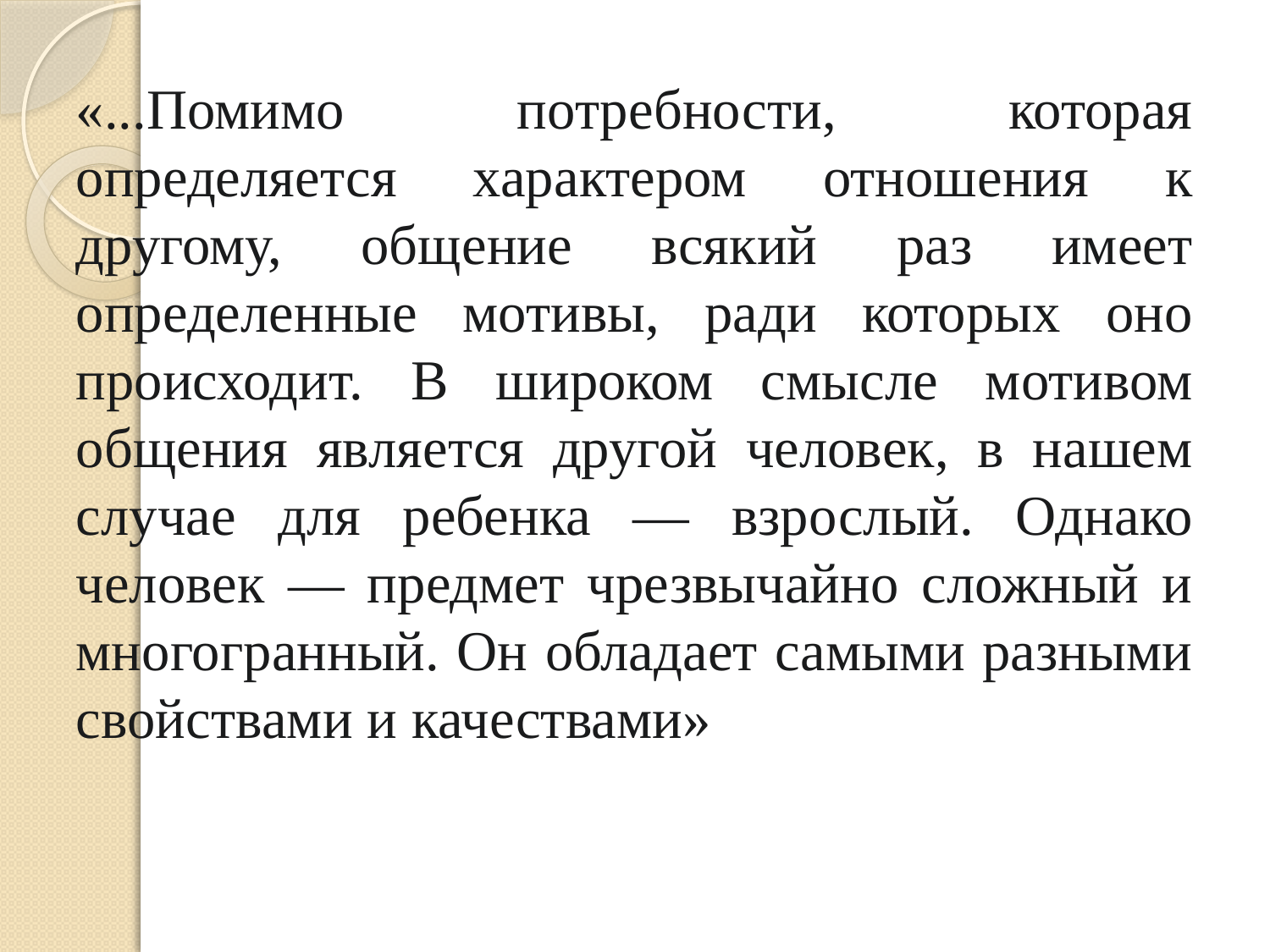

«...Помимо потребности, которая определяется характером отношения к другому, общение всякий раз имеет определенные мотивы, ради которых оно происходит. В широком смысле мотивом общения является другой человек, в нашем случае для ребенка — взрослый. Однако человек — предмет чрезвычайно сложный и многогранный. Он обладает самыми разными свойствами и качествами»